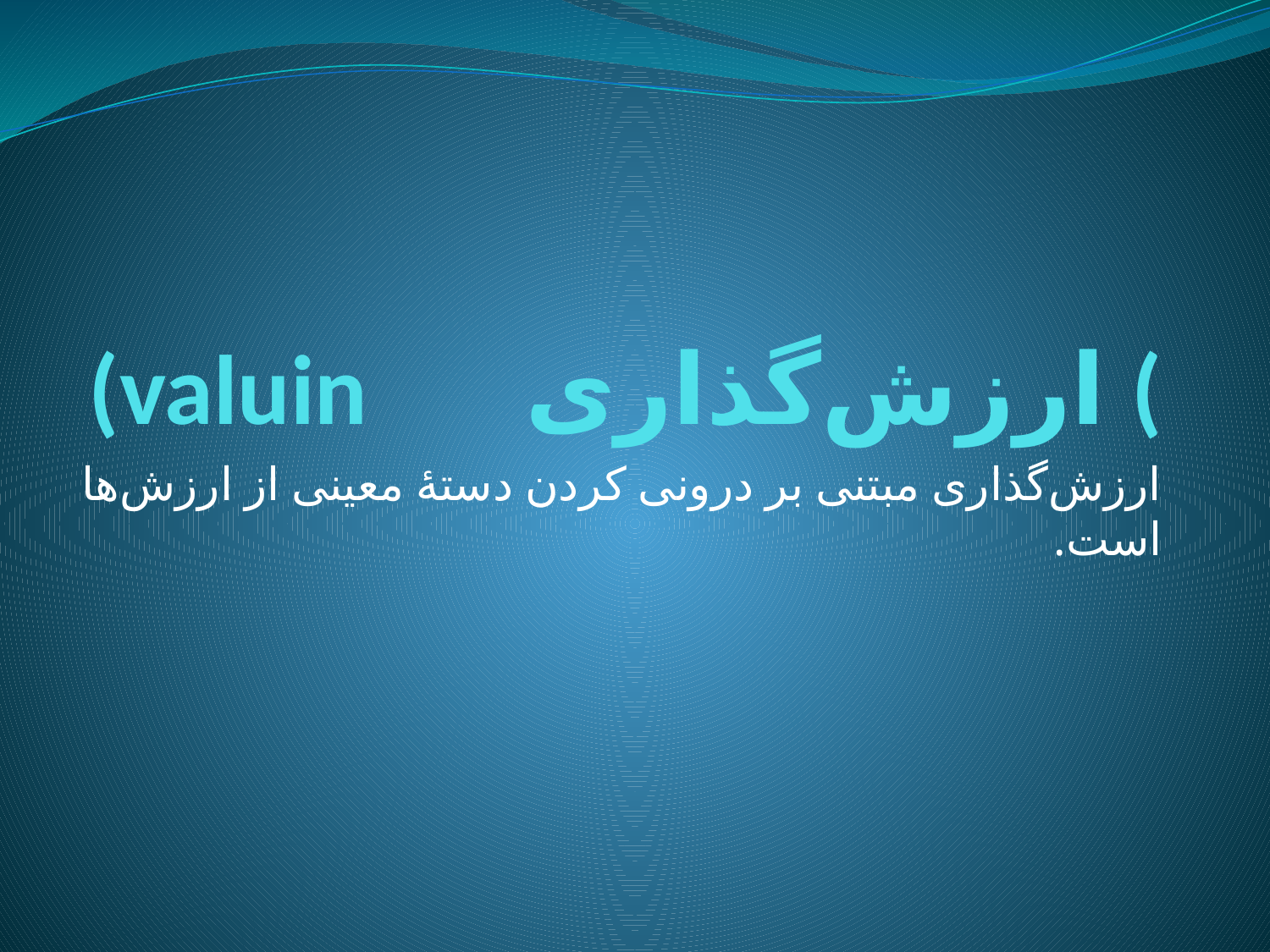

# (valuin       ارزش‌گذارى (
ارزش‌گذارى مبتنى بر درونى کردن دستهٔ معينى از ارزش‌ها است.